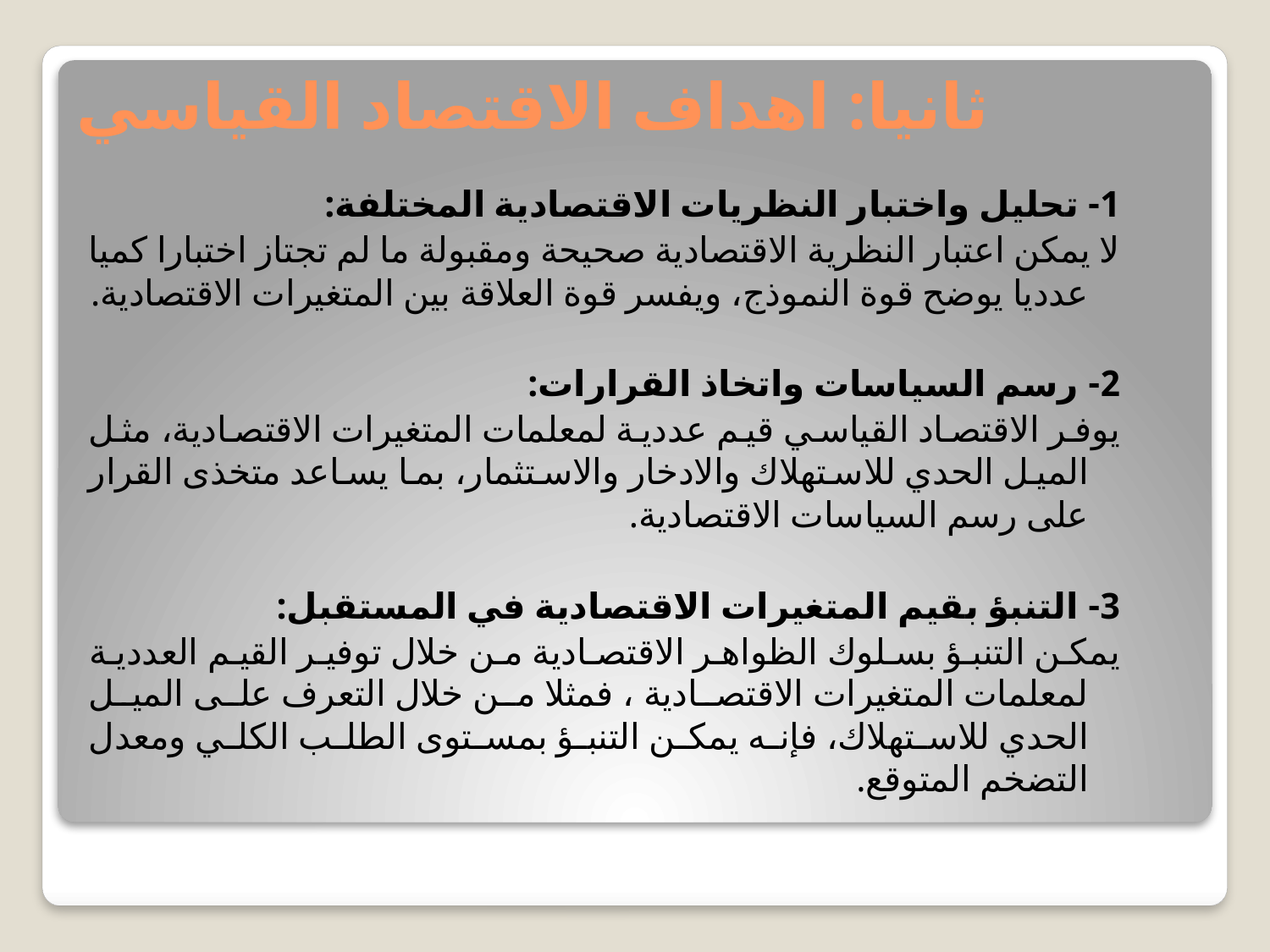

# ثانيا: اهداف الاقتصاد القياسي
1- تحليل واختبار النظريات الاقتصادية المختلفة:
لا يمكن اعتبار النظرية الاقتصادية صحيحة ومقبولة ما لم تجتاز اختبارا كميا عدديا يوضح قوة النموذج، ويفسر قوة العلاقة بين المتغيرات الاقتصادية.

2- رسم السياسات واتخاذ القرارات:
يوفر الاقتصاد القياسي قيم عددية لمعلمات المتغيرات الاقتصادية، مثل الميل الحدي للاستهلاك والادخار والاستثمار، بما يساعد متخذى القرار على رسم السياسات الاقتصادية.

3- التنبؤ بقيم المتغيرات الاقتصادية في المستقبل:
يمكن التنبؤ بسلوك الظواهر الاقتصادية من خلال توفير القيم العددية لمعلمات المتغيرات الاقتصادية ، فمثلا من خلال التعرف على الميل الحدي للاستهلاك، فإنه يمكن التنبؤ بمستوى الطلب الكلي ومعدل التضخم المتوقع.